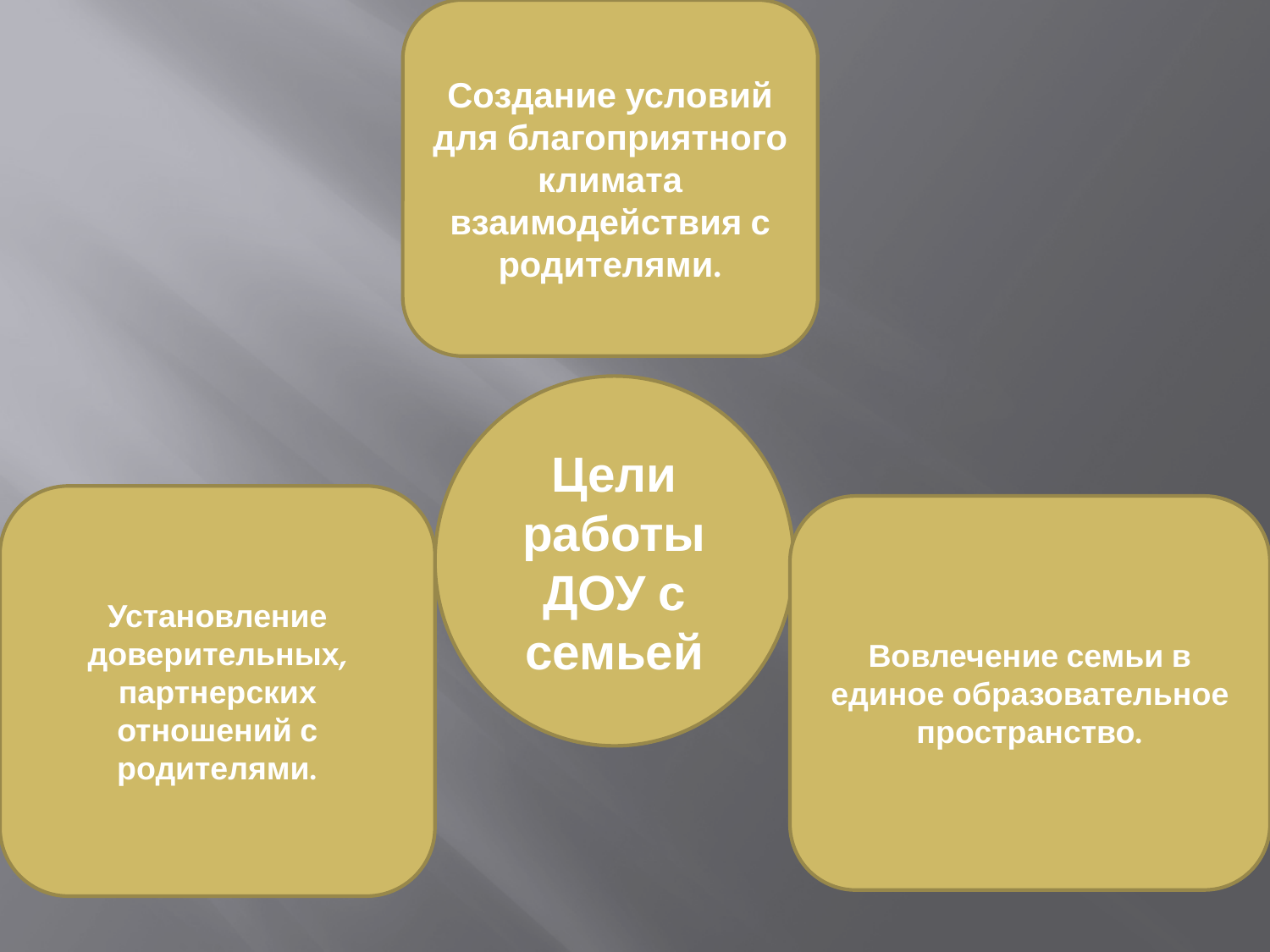

Создание условий для благоприятного климата взаимодействия с родителями.
#

Цели работы ДОУ с семьей
Установление доверительных, партнерских отношений с родителями.
Вовлечение семьи в единое образовательное пространство.